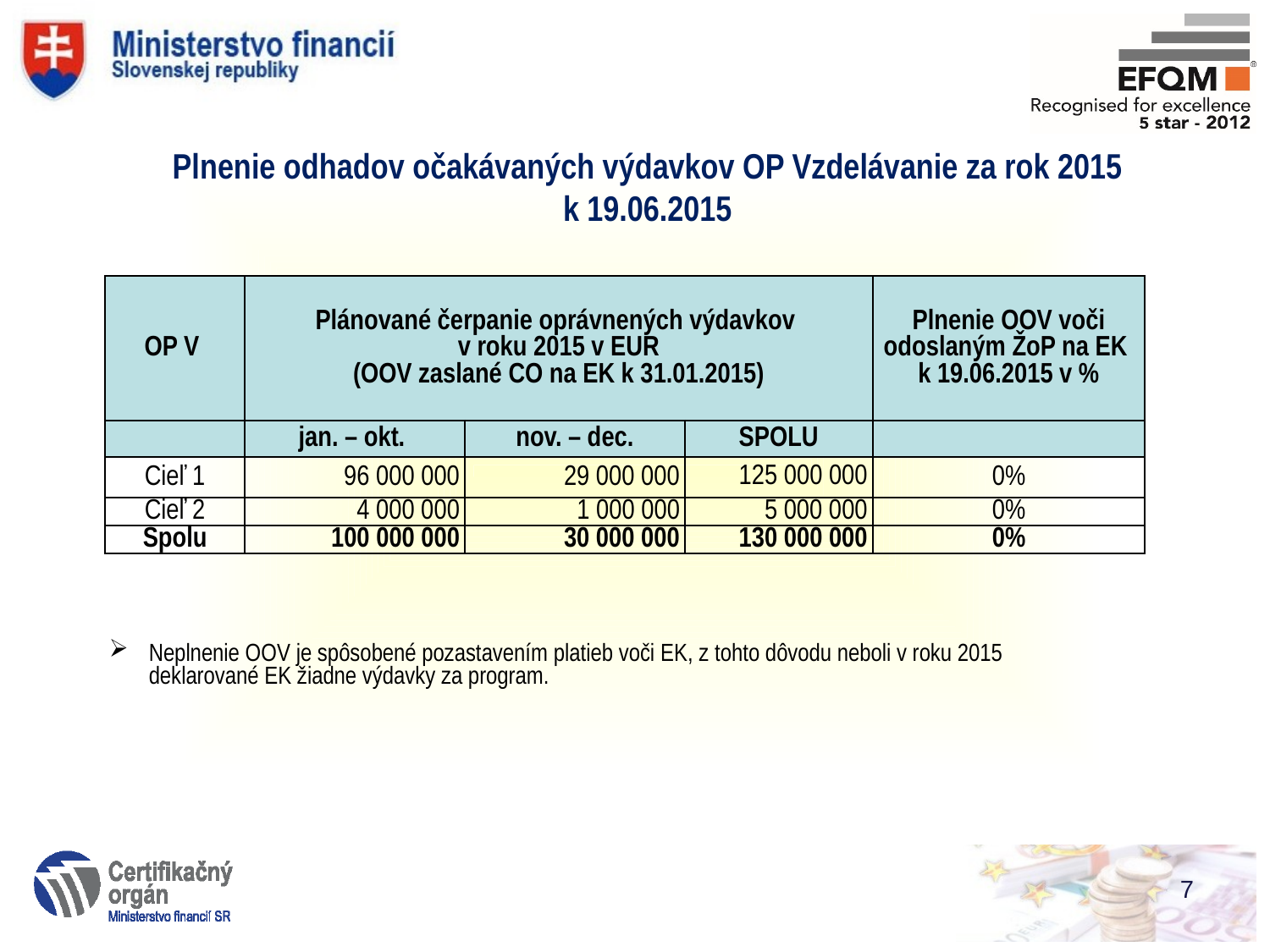

# Plnenie odhadov očakávaných výdavkov OP Vzdelávanie za rok 2015 k 19.06.2015
| OP V | Plánované čerpanie oprávnených výdavkov v roku 2015 v EUR (OOV zaslané CO na EK k 31.01.2015) |  |  | Plnenie OOV voči odoslaným ŽoP na EK k 19.06.2015 v % |
| --- | --- | --- | --- | --- |
|  | jan. – okt. | nov. – dec. | SPOLU |  |
| Cieľ 1 | 96 000 000 | 29 000 000 | 125 000 000 | 0% |
| Cieľ 2 | 4 000 000 | 1 000 000 | 5 000 000 | 0% |
| Spolu | 100 000 000 | 30 000 000 | 130 000 000 | 0% |
Neplnenie OOV je spôsobené pozastavením platieb voči EK, z tohto dôvodu neboli v roku 2015 deklarované EK žiadne výdavky za program.
7